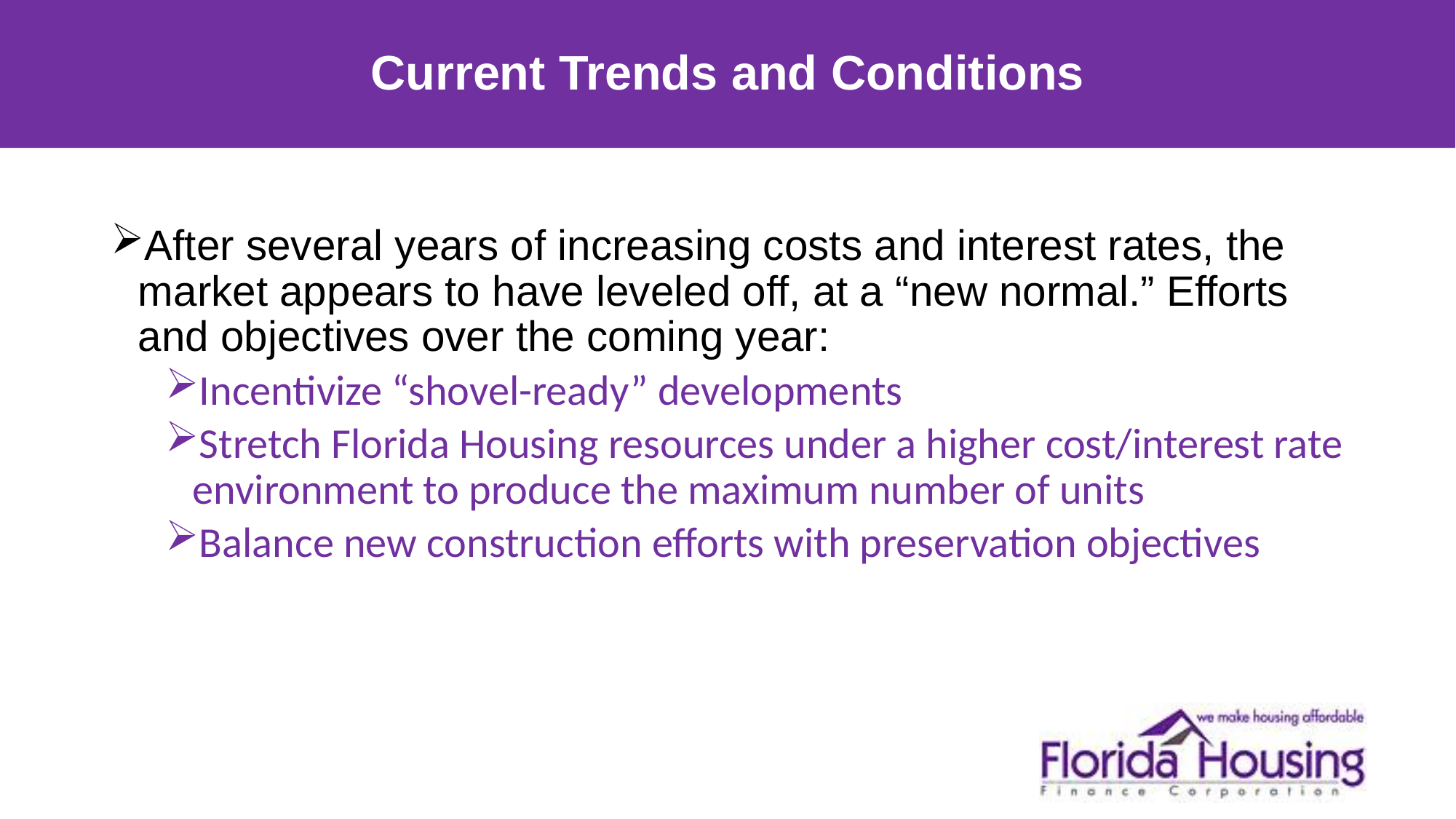

# Current Trends and Conditions
After several years of increasing costs and interest rates, the market appears to have leveled off, at a “new normal.” Efforts and objectives over the coming year:
Incentivize “shovel-ready” developments
Stretch Florida Housing resources under a higher cost/interest rate environment to produce the maximum number of units
Balance new construction efforts with preservation objectives